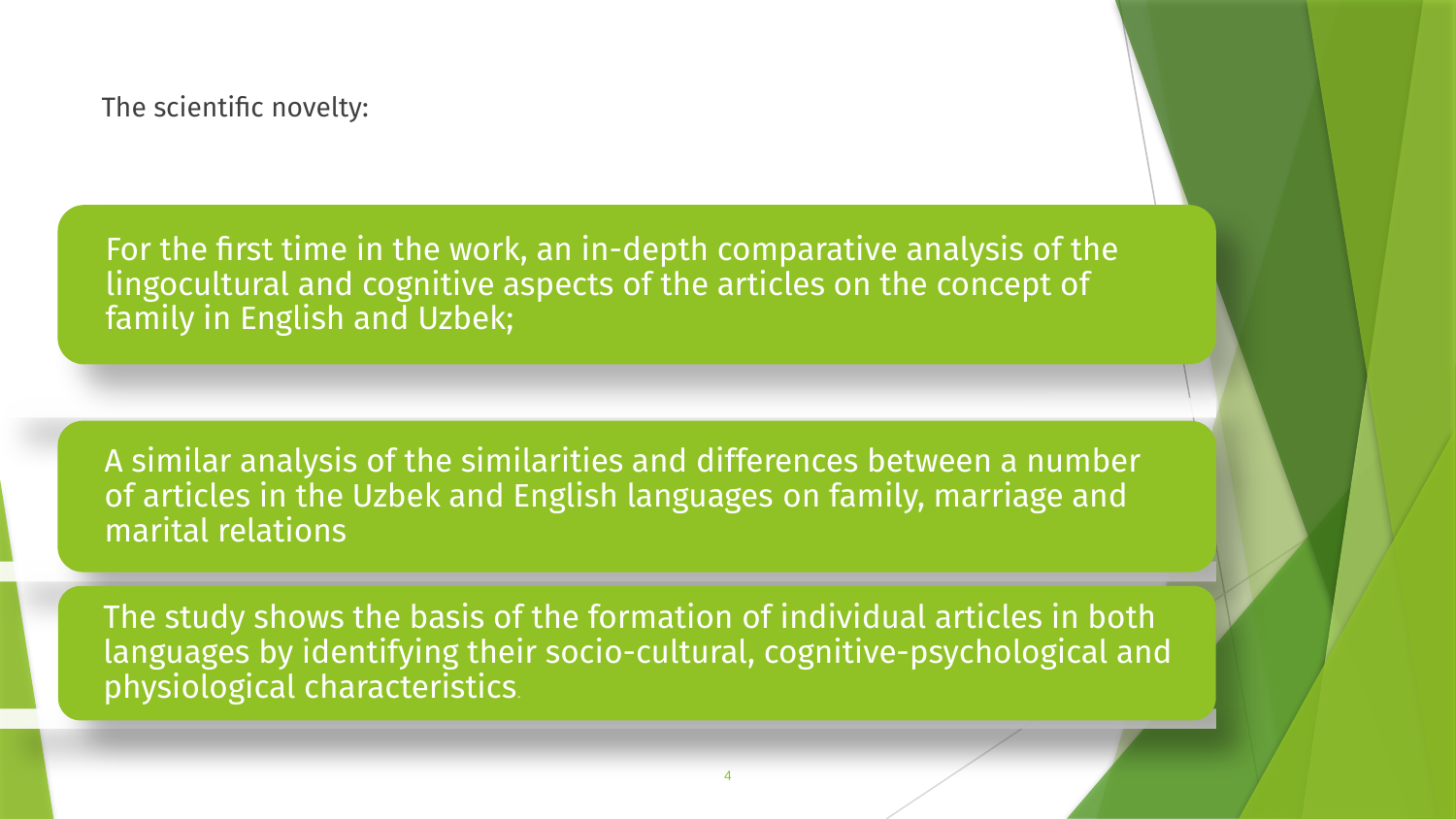

The scientific novelty:
For the first time in the work, an in-depth comparative analysis of the lingocultural and cognitive aspects of the articles on the concept of family in English and Uzbek;
A similar analysis of the similarities and differences between a number of articles in the Uzbek and English languages ​​on family, marriage and marital relations
The study shows the basis of the formation of individual articles in both languages ​​by identifying their socio-cultural, cognitive-psychological and physiological characteristics.
4